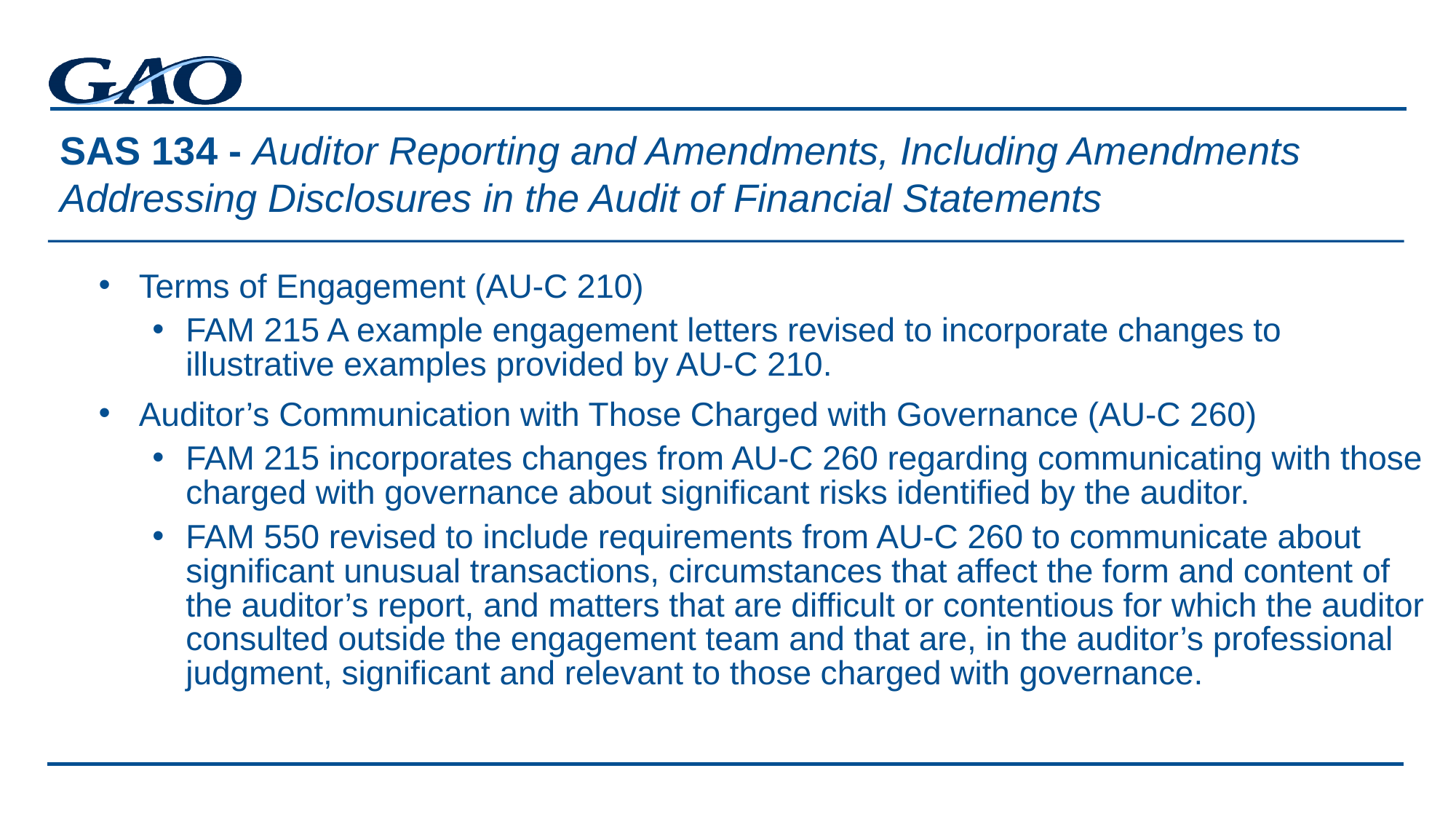

# SAS 134 - Auditor Reporting and Amendments, Including Amendments Addressing Disclosures in the Audit of Financial Statements
Terms of Engagement (AU-C 210)
FAM 215 A example engagement letters revised to incorporate changes to illustrative examples provided by AU-C 210.
Auditor’s Communication with Those Charged with Governance (AU-C 260)
FAM 215 incorporates changes from AU-C 260 regarding communicating with those charged with governance about significant risks identified by the auditor.
FAM 550 revised to include requirements from AU-C 260 to communicate about significant unusual transactions, circumstances that affect the form and content of the auditor’s report, and matters that are difficult or contentious for which the auditor consulted outside the engagement team and that are, in the auditor’s professional judgment, significant and relevant to those charged with governance.